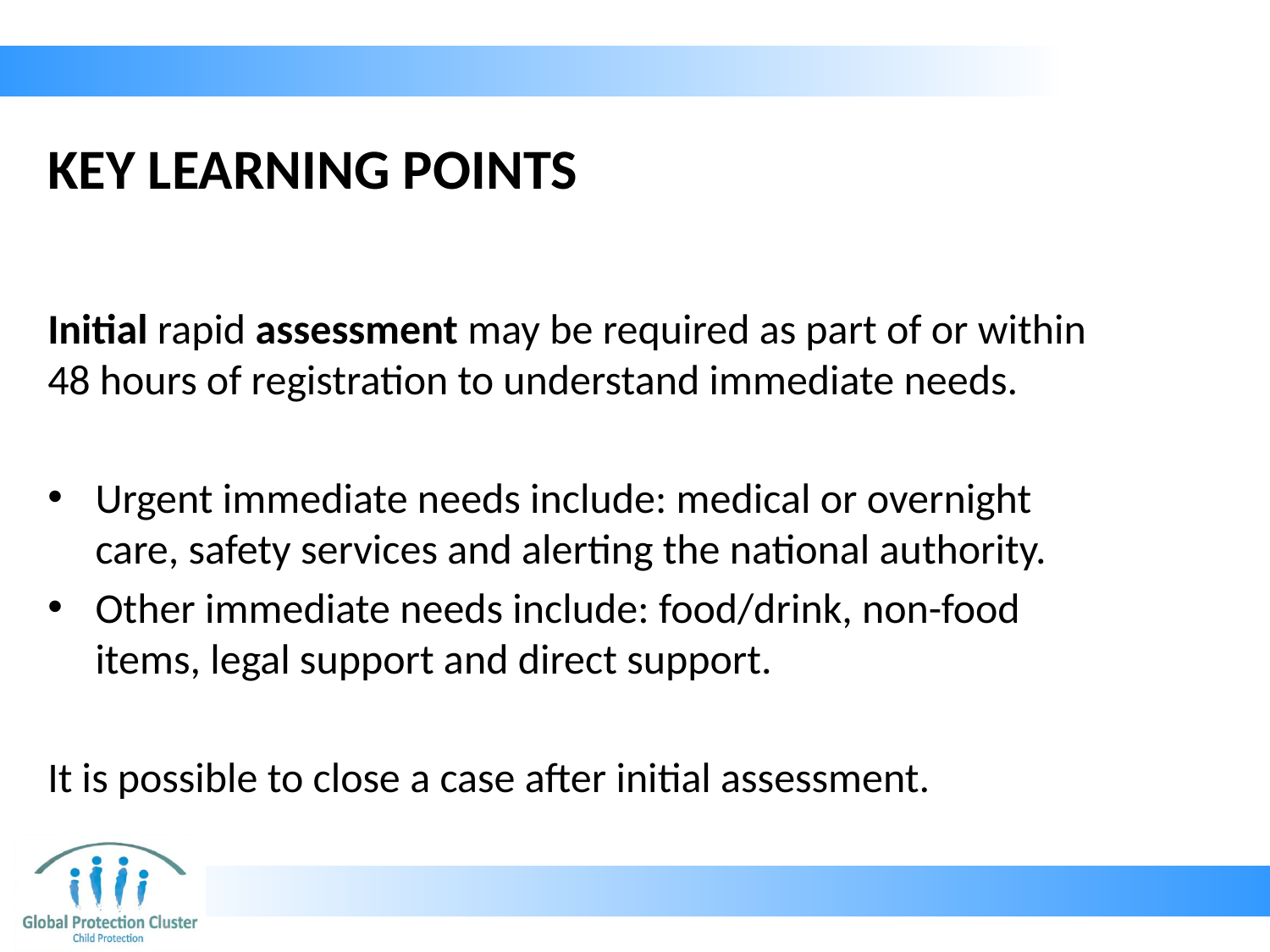

# KEY LEARNING POINTS

Initial rapid assessment may be required as part of or within 48 hours of registration to understand immediate needs.

Urgent immediate needs include: medical or overnight care, safety services and alerting the national authority.
Other immediate needs include: food/drink, non-food items, legal support and direct support.

It is possible to close a case after initial assessment.